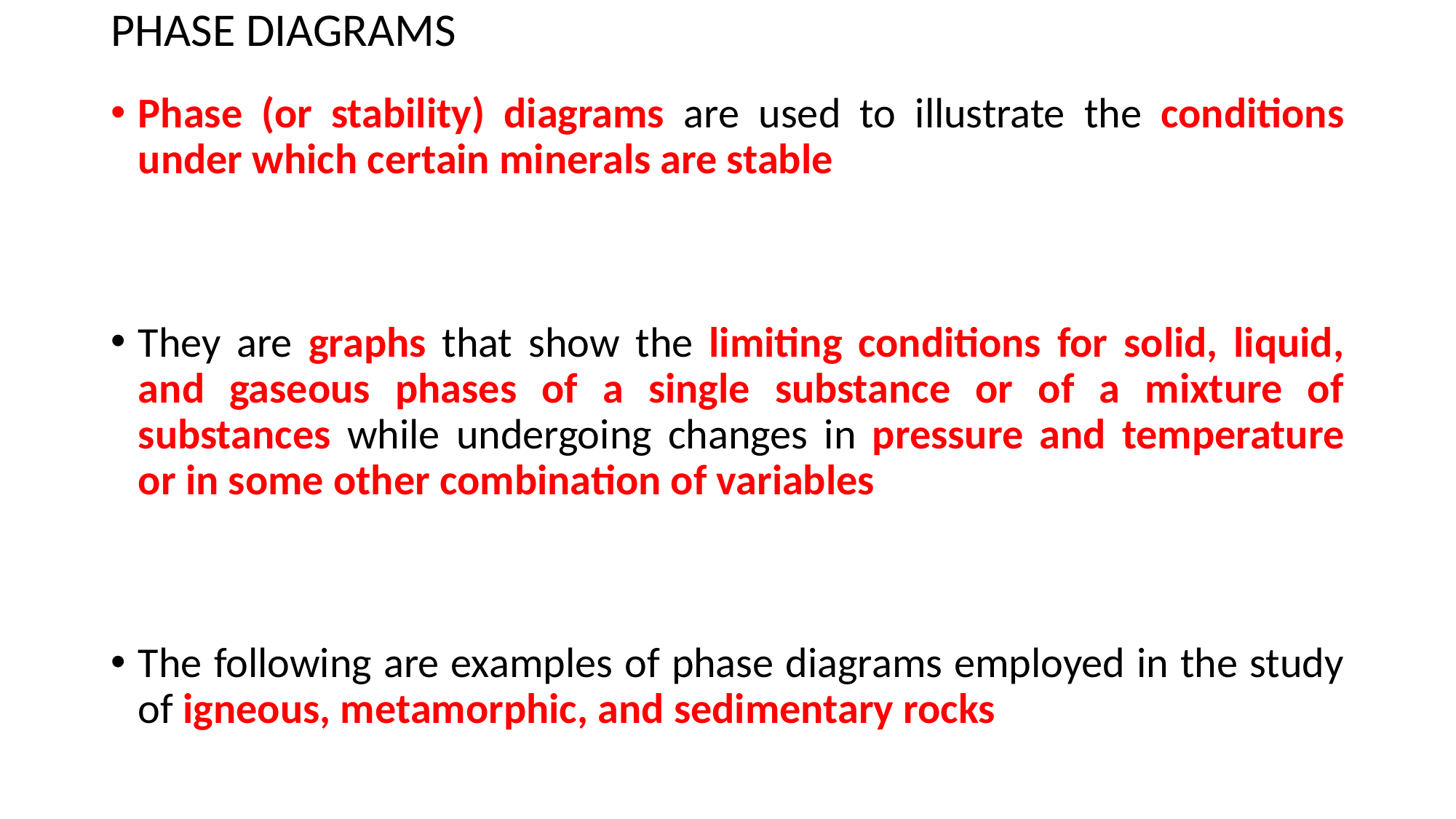

# PHASE DIAGRAMS
Phase (or stability) diagrams are used to illustrate the conditions under which certain minerals are stable

They are graphs that show the limiting conditions for solid, liquid, and gaseous phases of a single substance or of a mixture of substances while undergoing changes in pressure and temperature or in some other combination of variables

The following are examples of phase diagrams employed in the study of igneous, metamorphic, and sedimentary rocks